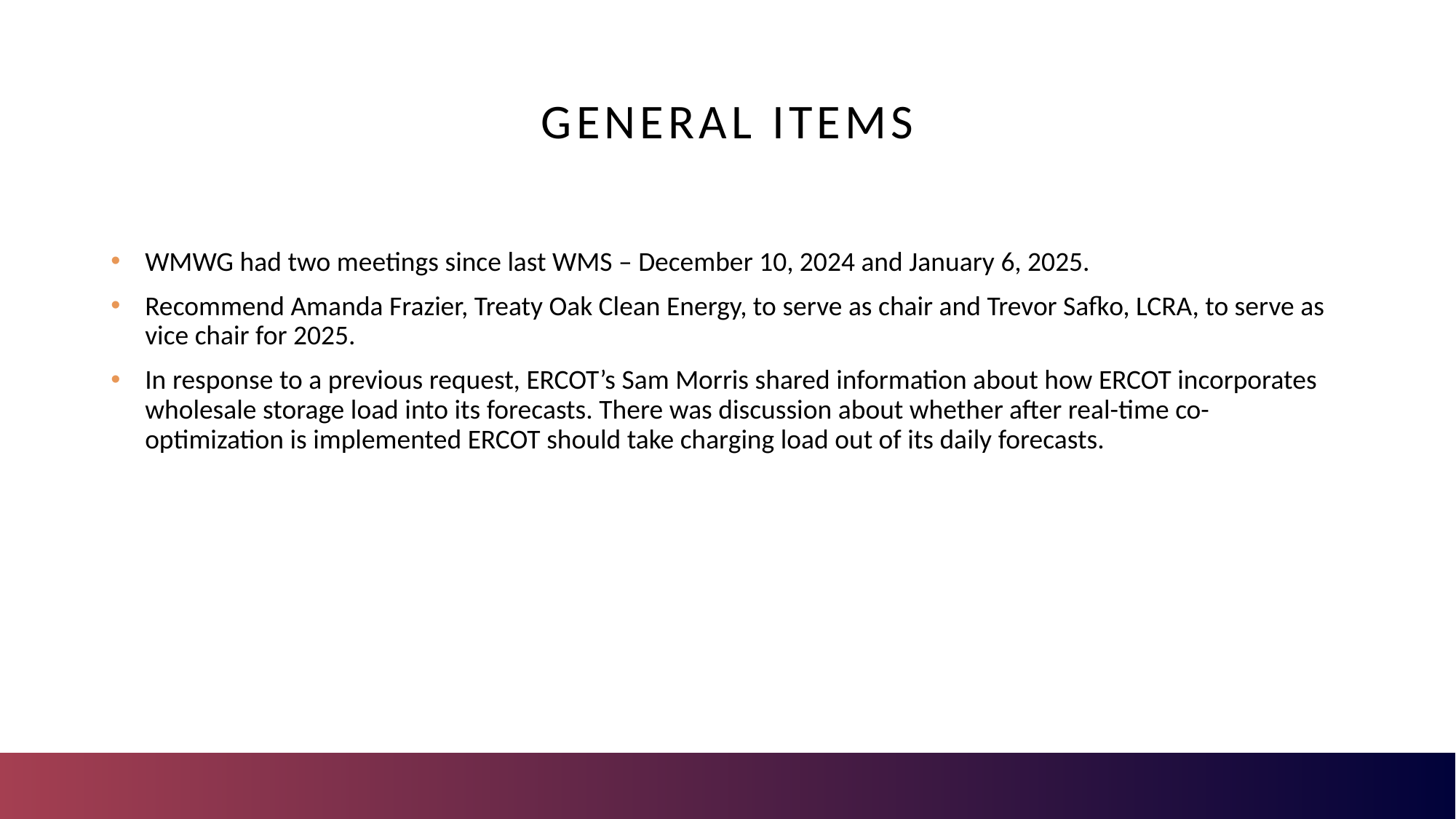

# General items
WMWG had two meetings since last WMS – December 10, 2024 and January 6, 2025.
Recommend Amanda Frazier, Treaty Oak Clean Energy, to serve as chair and Trevor Safko, LCRA, to serve as vice chair for 2025.
In response to a previous request, ERCOT’s Sam Morris shared information about how ERCOT incorporates wholesale storage load into its forecasts. There was discussion about whether after real-time co-optimization is implemented ERCOT should take charging load out of its daily forecasts.